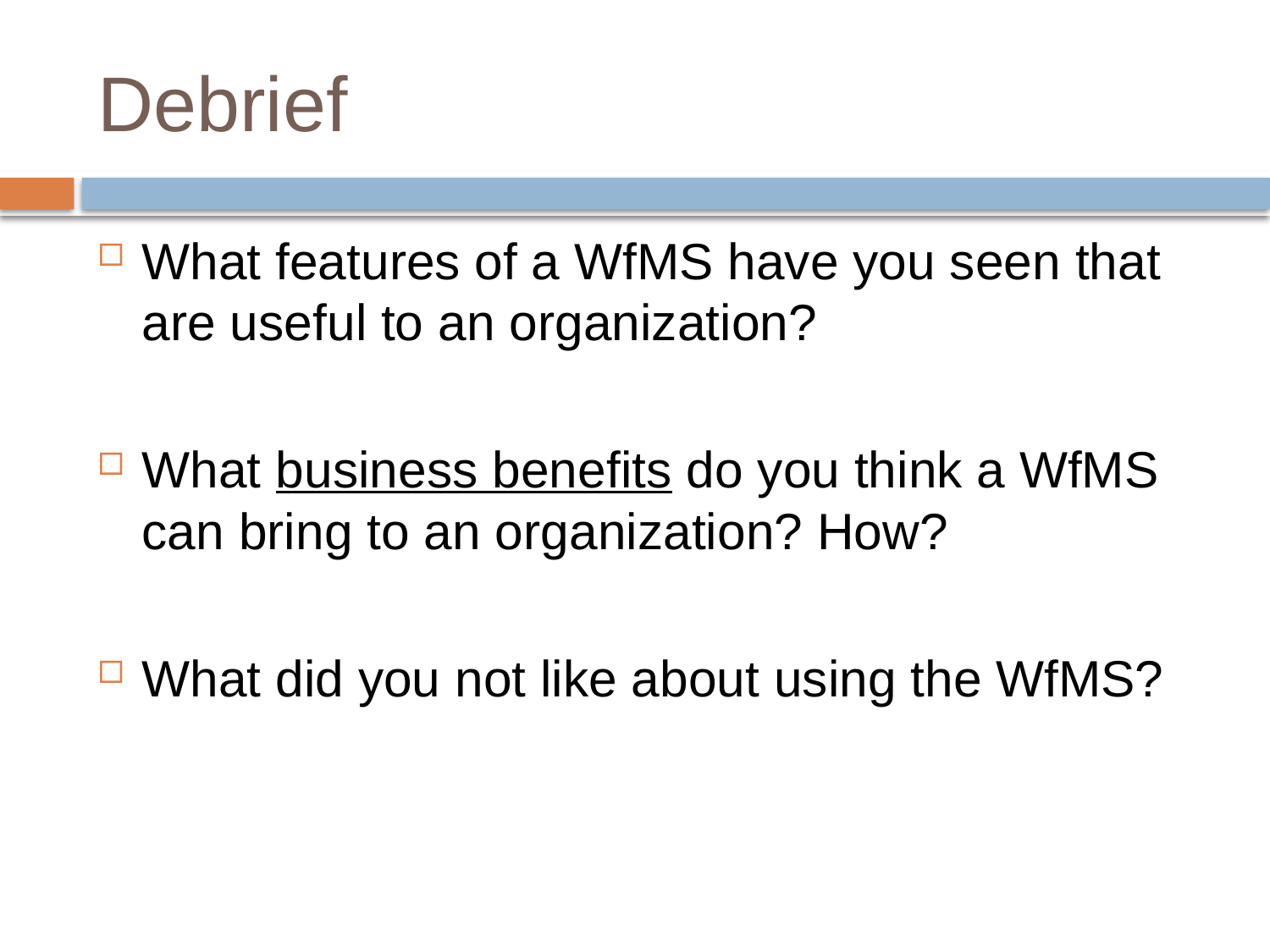

# Debrief
What features of a WfMS have you seen that are useful to an organization?

What business benefits do you think a WfMS can bring to an organization? How?

What did you not like about using the WfMS?